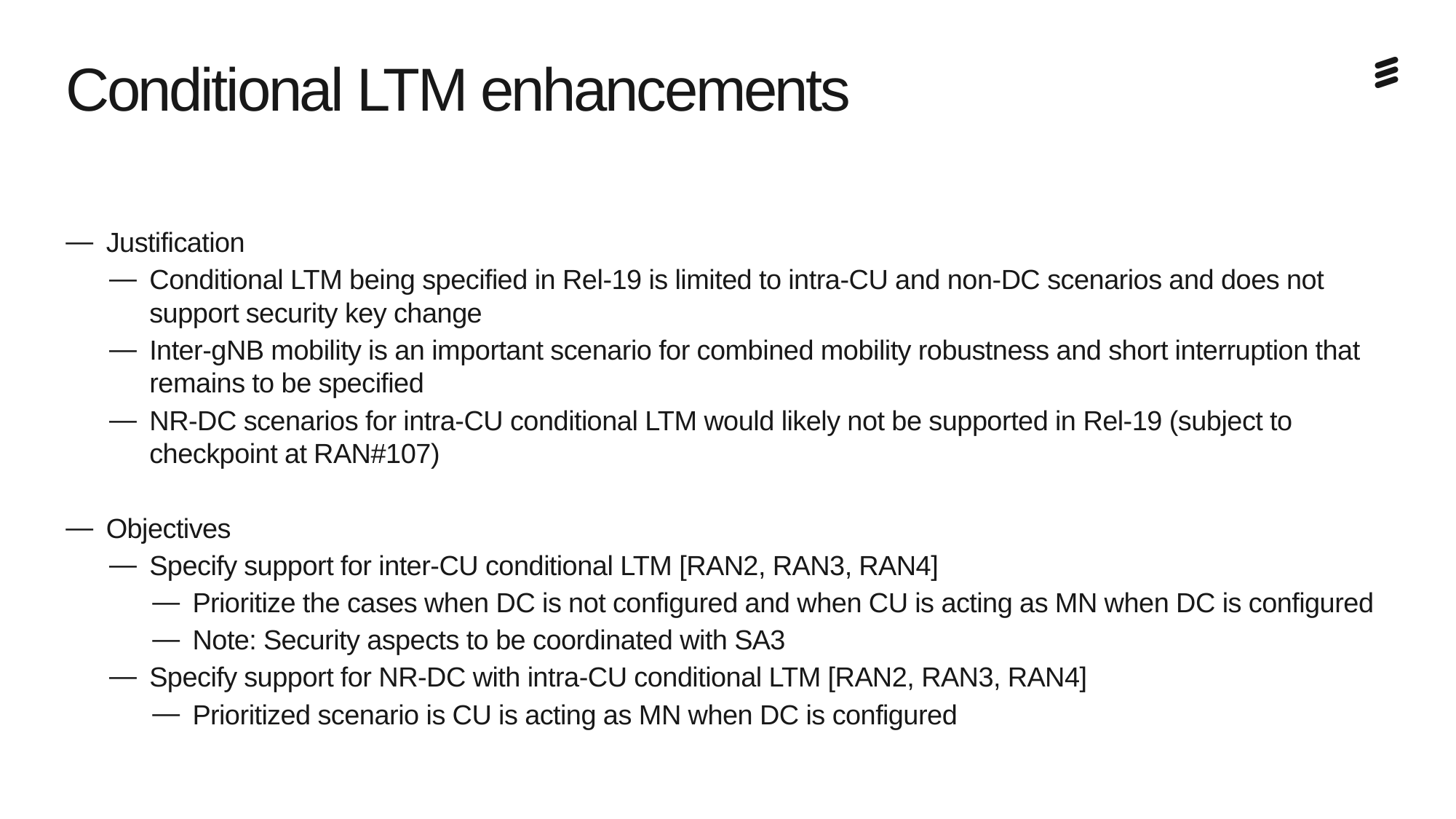

# Conditional LTM enhancements
Justification
Conditional LTM being specified in Rel-19 is limited to intra-CU and non-DC scenarios and does not support security key change
Inter-gNB mobility is an important scenario for combined mobility robustness and short interruption that remains to be specified
NR-DC scenarios for intra-CU conditional LTM would likely not be supported in Rel-19 (subject to checkpoint at RAN#107)

Objectives
Specify support for inter-CU conditional LTM [RAN2, RAN3, RAN4]
Prioritize the cases when DC is not configured and when CU is acting as MN when DC is configured
Note: Security aspects to be coordinated with SA3
Specify support for NR-DC with intra-CU conditional LTM [RAN2, RAN3, RAN4]
Prioritized scenario is CU is acting as MN when DC is configured